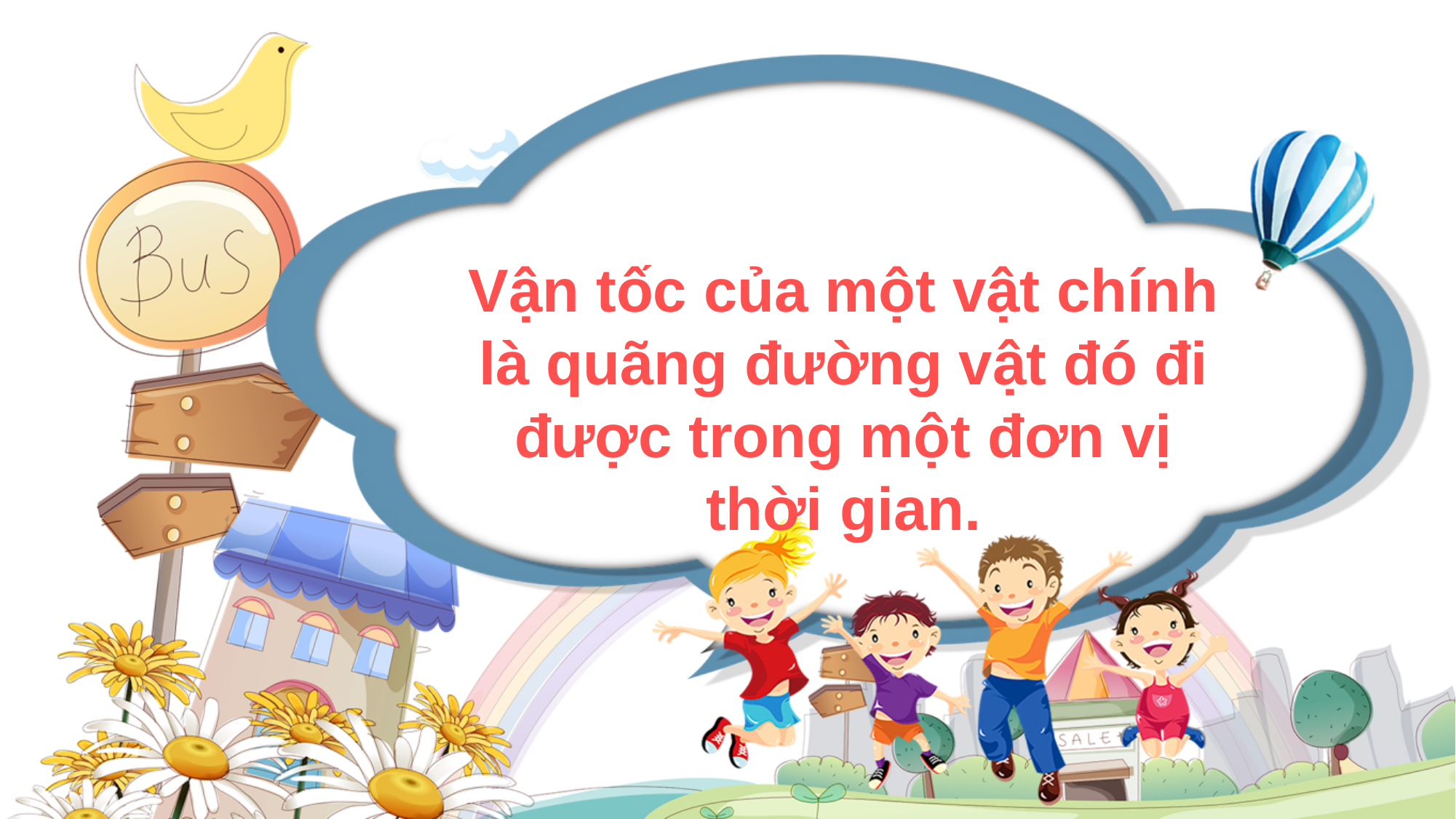

Vận tốc của một vật chính là quãng đường vật đó đi được trong một đơn vị thời gian.